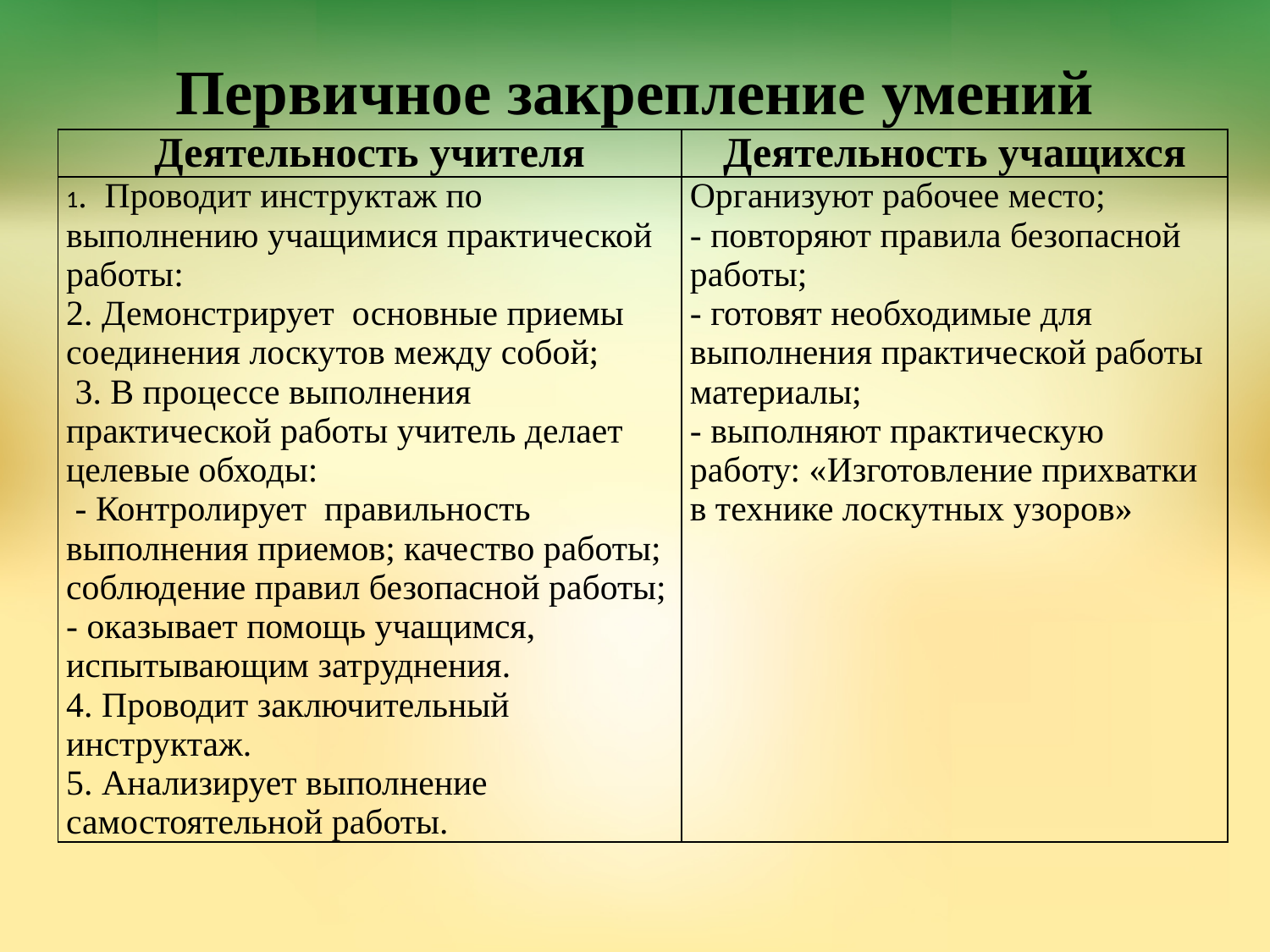

# Первичное закрепление умений
| Деятельность учителя | Деятельность учащихся |
| --- | --- |
| 1. Проводит инструктаж по выполнению учащимися практической работы: 2. Демонстрирует основные приемы соединения лоскутов между собой; 3. В процессе выполнения практической работы учитель делает целевые обходы: - Контролирует правильность выполнения приемов; качество работы; соблюдение правил безопасной работы; - оказывает помощь учащимся, испытывающим затруднения. 4. Проводит заключительный инструктаж. 5. Анализирует выполнение самостоятельной работы. | Организуют рабочее место; - повторяют правила безопасной работы; - готовят необходимые для выполнения практической работы материалы; - выполняют практическую работу: «Изготовление прихватки в технике лоскутных узоров» |